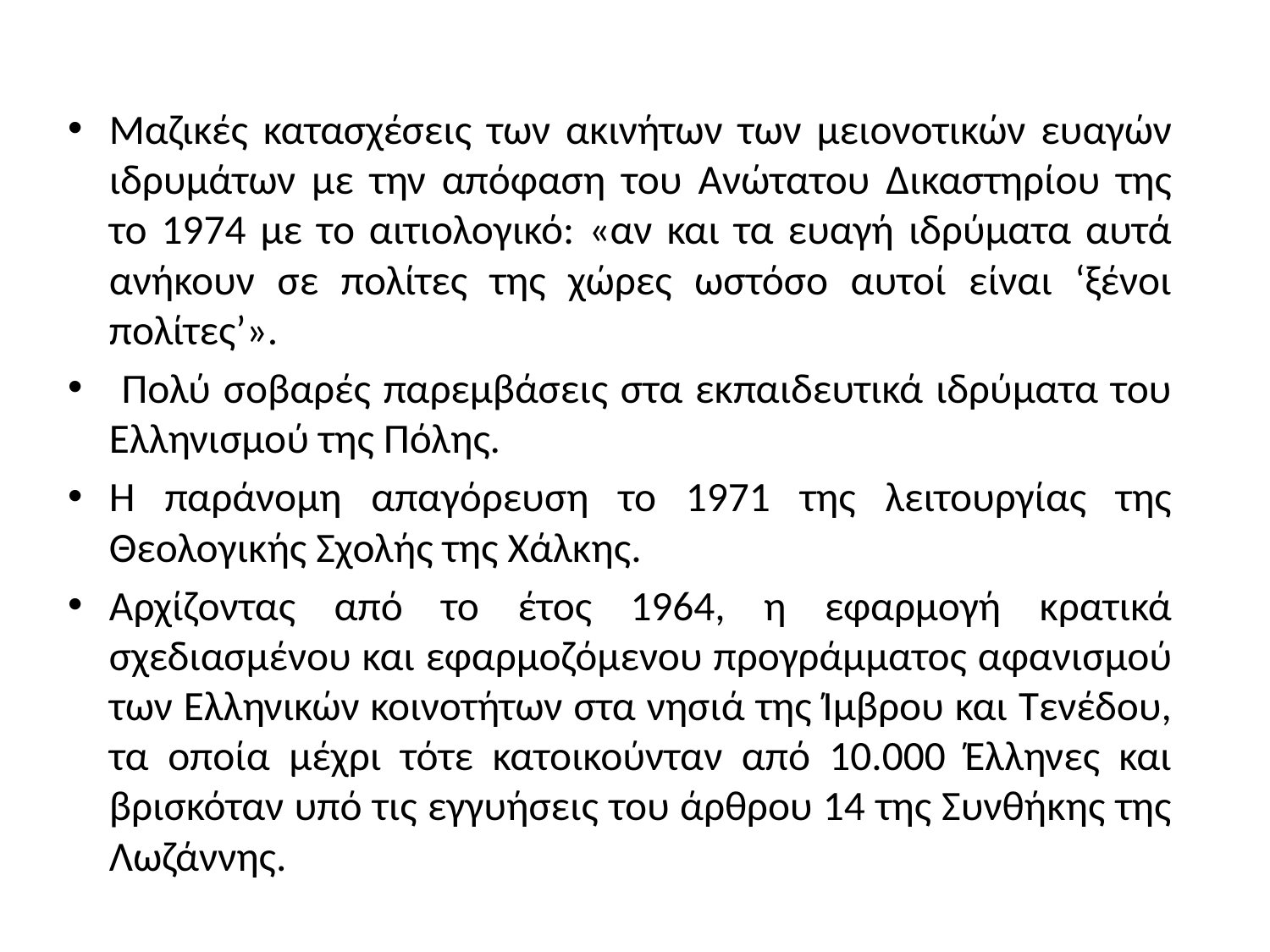

Μαζικές κατασχέσεις των ακινήτων των μειονοτικών ευαγών ιδρυμάτων με την απόφαση του Ανώτατου Δικαστηρίου της το 1974 με το αιτιολογικό: «αν και τα ευαγή ιδρύματα αυτά ανήκουν σε πολίτες της χώρες ωστόσο αυτοί είναι ‘ξένοι πολίτες’».
 Πολύ σοβαρές παρεμβάσεις στα εκπαιδευτικά ιδρύματα του Ελληνισμού της Πόλης.
Η παράνομη απαγόρευση το 1971 της λειτουργίας της Θεολογικής Σχολής της Χάλκης.
Αρχίζοντας από το έτος 1964, η εφαρμογή κρατικά σχεδιασμένου και εφαρμοζόμενου προγράμματος αφανισμού των Ελληνικών κοινοτήτων στα νησιά της Ίμβρου και Τενέδου, τα οποία μέχρι τότε κατοικούνταν από 10.000 Έλληνες και βρισκόταν υπό τις εγγυήσεις του άρθρου 14 της Συνθήκης της Λωζάννης.